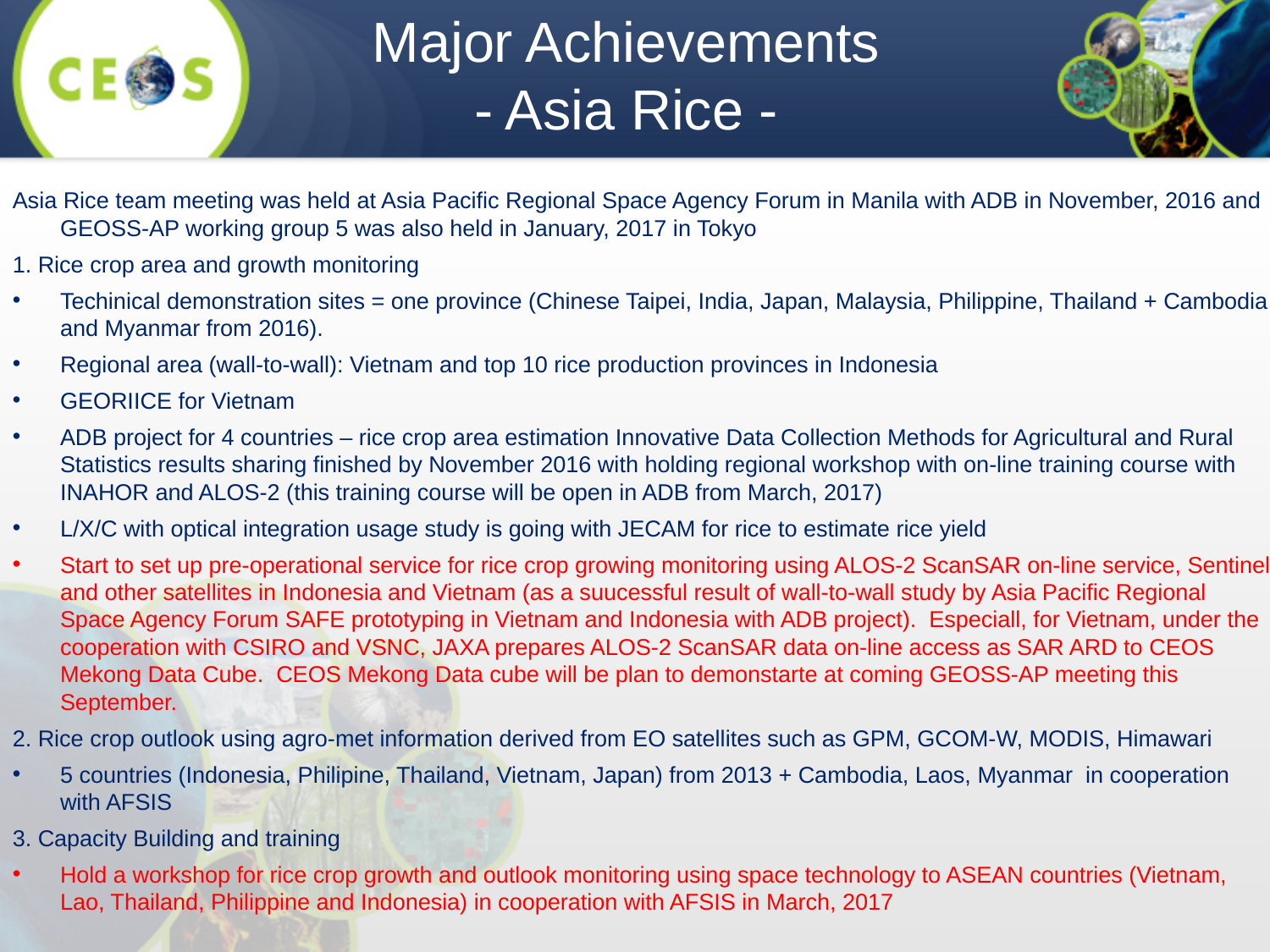

# Major Achievements - Asia Rice -
Asia Rice team meeting was held at Asia Pacific Regional Space Agency Forum in Manila with ADB in November, 2016 and GEOSS-AP working group 5 was also held in January, 2017 in Tokyo
1. Rice crop area and growth monitoring
Techinical demonstration sites = one province (Chinese Taipei, India, Japan, Malaysia, Philippine, Thailand + Cambodia and Myanmar from 2016).
Regional area (wall-to-wall): Vietnam and top 10 rice production provinces in Indonesia
GEORIICE for Vietnam
ADB project for 4 countries – rice crop area estimation Innovative Data Collection Methods for Agricultural and Rural Statistics results sharing finished by November 2016 with holding regional workshop with on-line training course with INAHOR and ALOS-2 (this training course will be open in ADB from March, 2017)
L/X/C with optical integration usage study is going with JECAM for rice to estimate rice yield
Start to set up pre-operational service for rice crop growing monitoring using ALOS-2 ScanSAR on-line service, Sentinel and other satellites in Indonesia and Vietnam (as a suucessful result of wall-to-wall study by Asia Pacific Regional Space Agency Forum SAFE prototyping in Vietnam and Indonesia with ADB project).  Especiall, for Vietnam, under the cooperation with CSIRO and VSNC, JAXA prepares ALOS-2 ScanSAR data on-line access as SAR ARD to CEOS Mekong Data Cube.  CEOS Mekong Data cube will be plan to demonstarte at coming GEOSS-AP meeting this September.
2. Rice crop outlook using agro-met information derived from EO satellites such as GPM, GCOM-W, MODIS, Himawari
5 countries (Indonesia, Philipine, Thailand, Vietnam, Japan) from 2013 + Cambodia, Laos, Myanmar  in cooperation with AFSIS
3. Capacity Building and training
Hold a workshop for rice crop growth and outlook monitoring using space technology to ASEAN countries (Vietnam, Lao, Thailand, Philippine and Indonesia) in cooperation with AFSIS in March, 2017